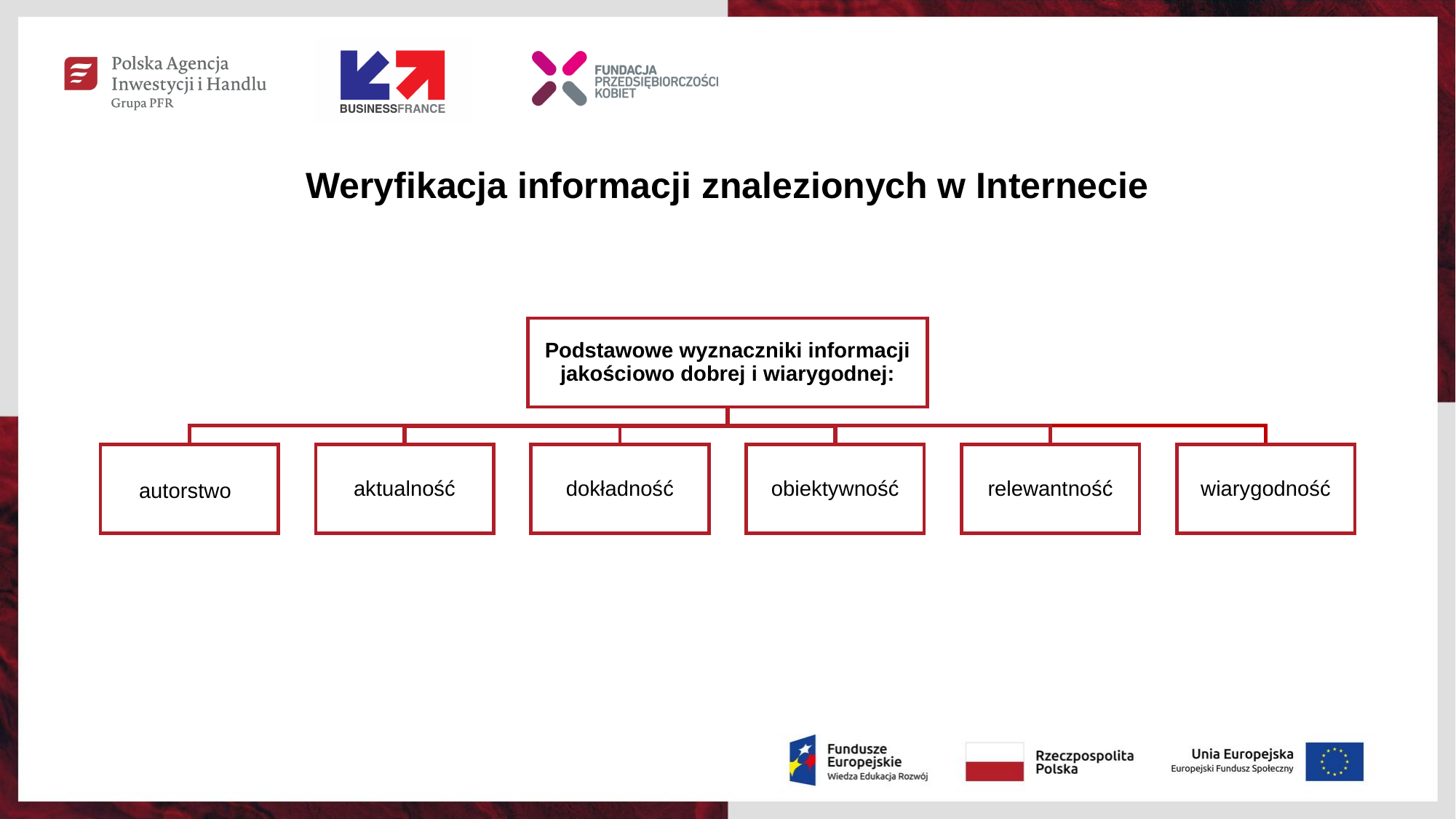

# Weryfikacja informacji znalezionych w Internecie
Podstawowe wyznaczniki informacji jakościowo dobrej i wiarygodnej:
autorstwo
aktualność
dokładność
obiektywność
relewantność
wiarygodność